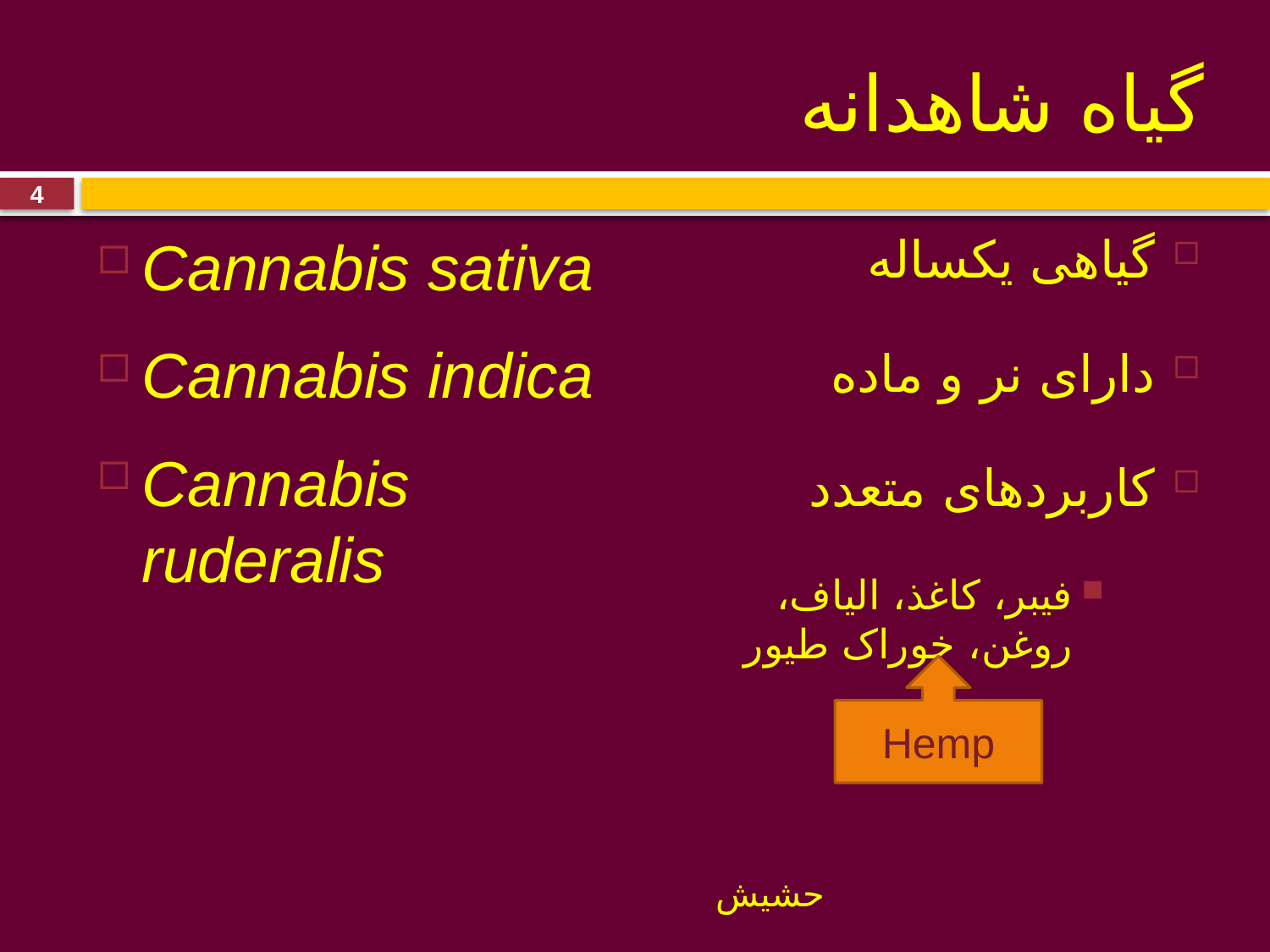

# گیاه شاهدانه
4
Cannabis sativa
Cannabis indica
Cannabis ruderalis
گیاهی یکساله
دارای نر و ماده
کاربردهای متعدد
فیبر، کاغذ، الیاف، روغن، خوراک طیور
Hemp
حشیش